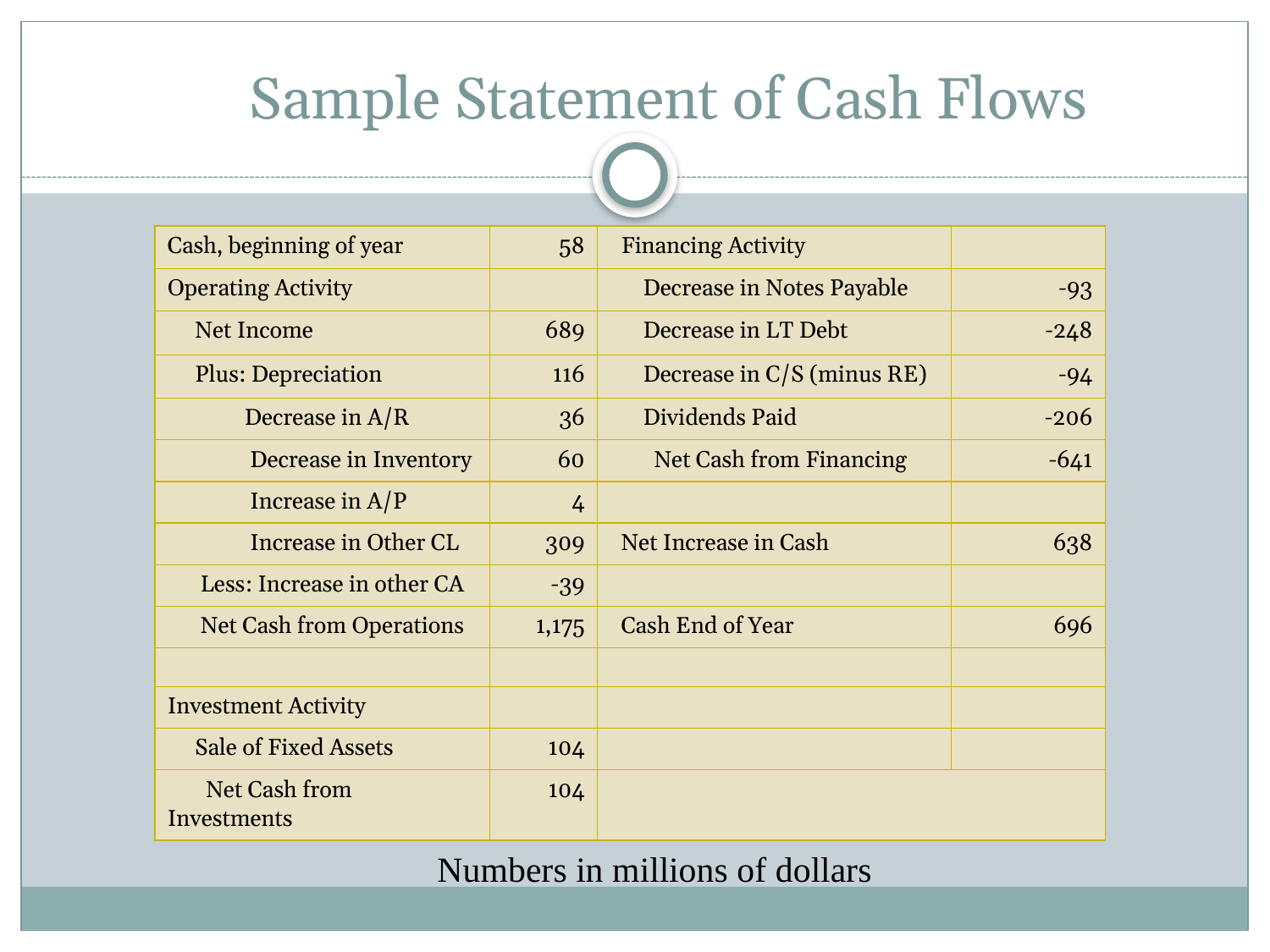

# Sample Statement of Cash Flows
| Cash, beginning of year | 58 | Financing Activity |  |
| --- | --- | --- | --- |
| Operating Activity |  | Decrease in Notes Payable | -93 |
| Net Income | 689 | Decrease in LT Debt | -248 |
| Plus: Depreciation | 116 | Decrease in C/S (minus RE) | -94 |
| Decrease in A/R | 36 | Dividends Paid | -206 |
| Decrease in Inventory | 60 | Net Cash from Financing | -641 |
| Increase in A/P | 4 |  |  |
| Increase in Other CL | 309 | Net Increase in Cash | 638 |
| Less: Increase in other CA | -39 |  |  |
| Net Cash from Operations | 1,175 | Cash End of Year | 696 |
|  |  |  |  |
| Investment Activity |  |  |  |
| Sale of Fixed Assets | 104 |  |  |
| Net Cash from Investments | 104 |  |  |
Numbers in millions of dollars